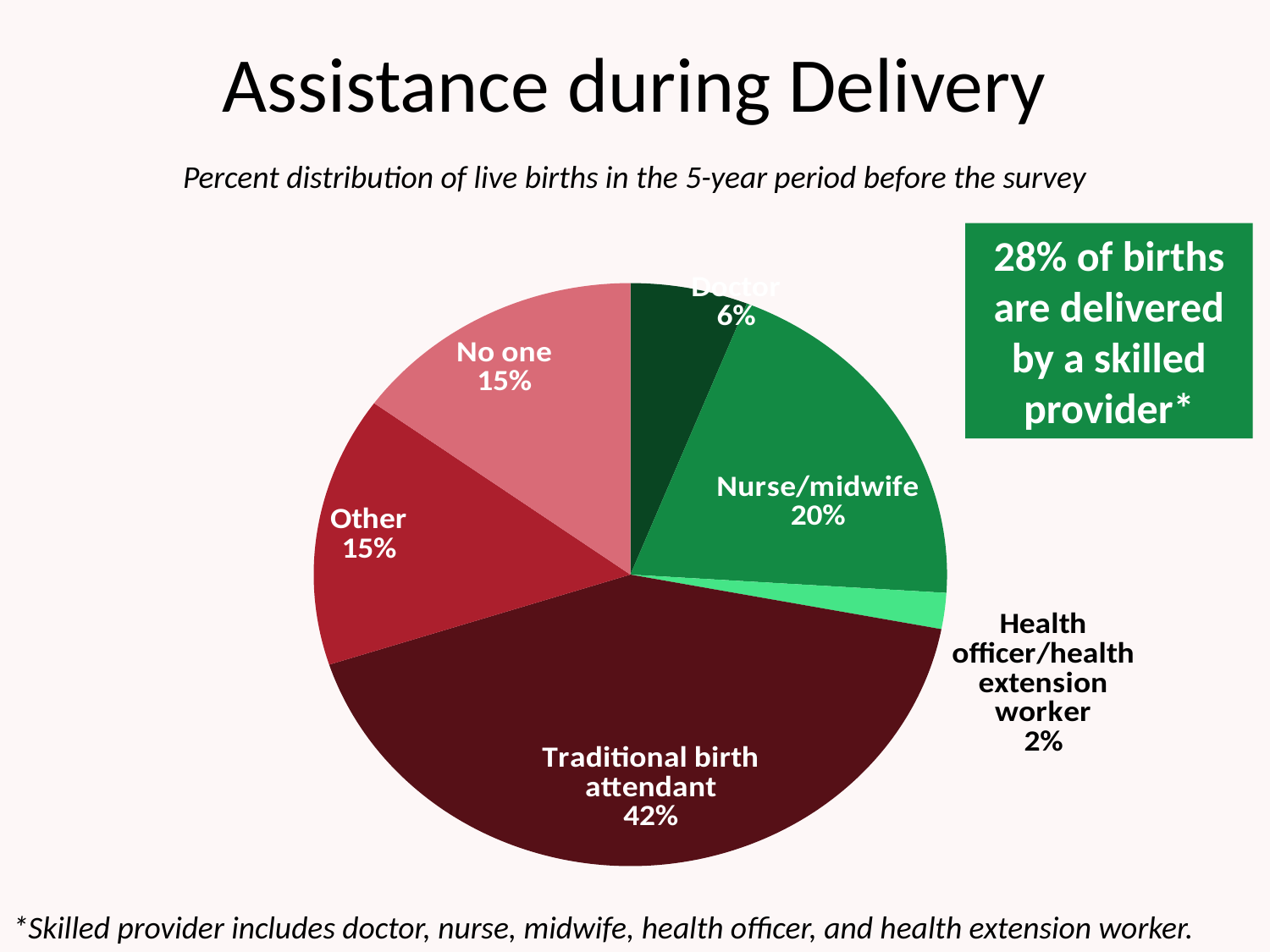

# Assistance during Delivery
Percent distribution of live births in the 5-year period before the survey

### Chart

| Category | Series 1 |
|---|---|
| Doctor | 6.0 |
| Nurse/midwife | 20.0 |
| Health officer/health extension worker | 2.0 |
| Traditional birth attendant | 42.0 |
| Other | 15.0 |
| No one | 15.0 |
28% of births are delivered by a skilled provider*
*Skilled provider includes doctor, nurse, midwife, health officer, and health extension worker.